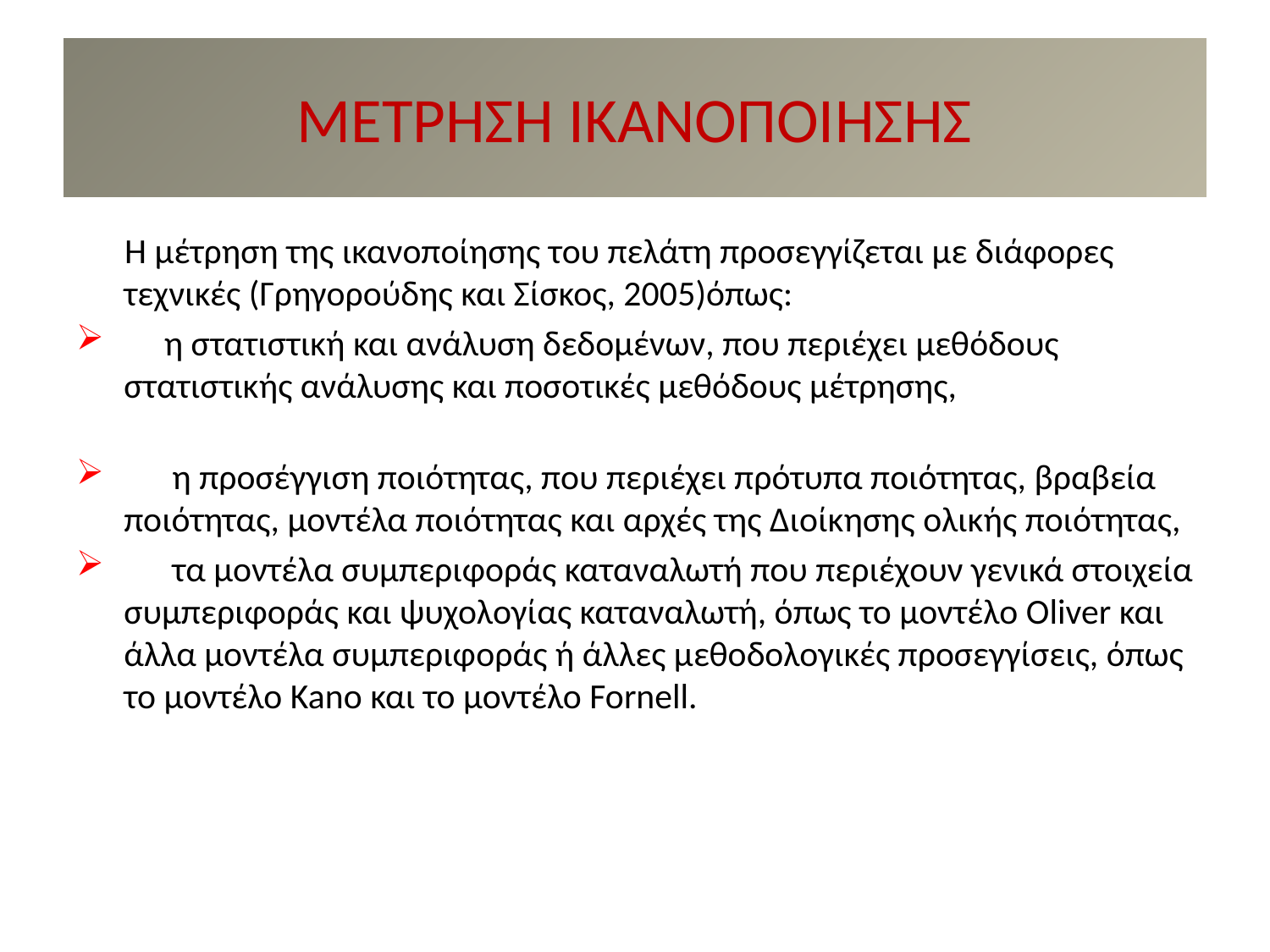

# ΜΕΤΡΗΣΗ ΙΚΑΝΟΠΟΙΗΣΗΣ
      Η μέτρηση της ικανοποίησης του πελάτη προσεγγίζεται με διάφορες τεχνικές (Γρηγορούδης και Σίσκος, 2005)όπως:
     η στατιστική και ανάλυση δεδομένων, που περιέχει μεθόδους στατιστικής ανάλυσης και ποσοτικές μεθόδους μέτρησης,
      η προσέγγιση ποιότητας, που περιέχει πρότυπα ποιότητας, βραβεία ποιότητας, μοντέλα ποιότητας και αρχές της Διοίκησης ολικής ποιότητας,
      τα μοντέλα συμπεριφοράς καταναλωτή που περιέχουν γενικά στοιχεία συμπεριφοράς και ψυχολογίας καταναλωτή, όπως το μοντέλο Oliver και άλλα μοντέλα συμπεριφoράς ή άλλες μεθοδολογικές προσεγγίσεις, όπως το μοντέλο Kano και το μοντέλο Fornell.